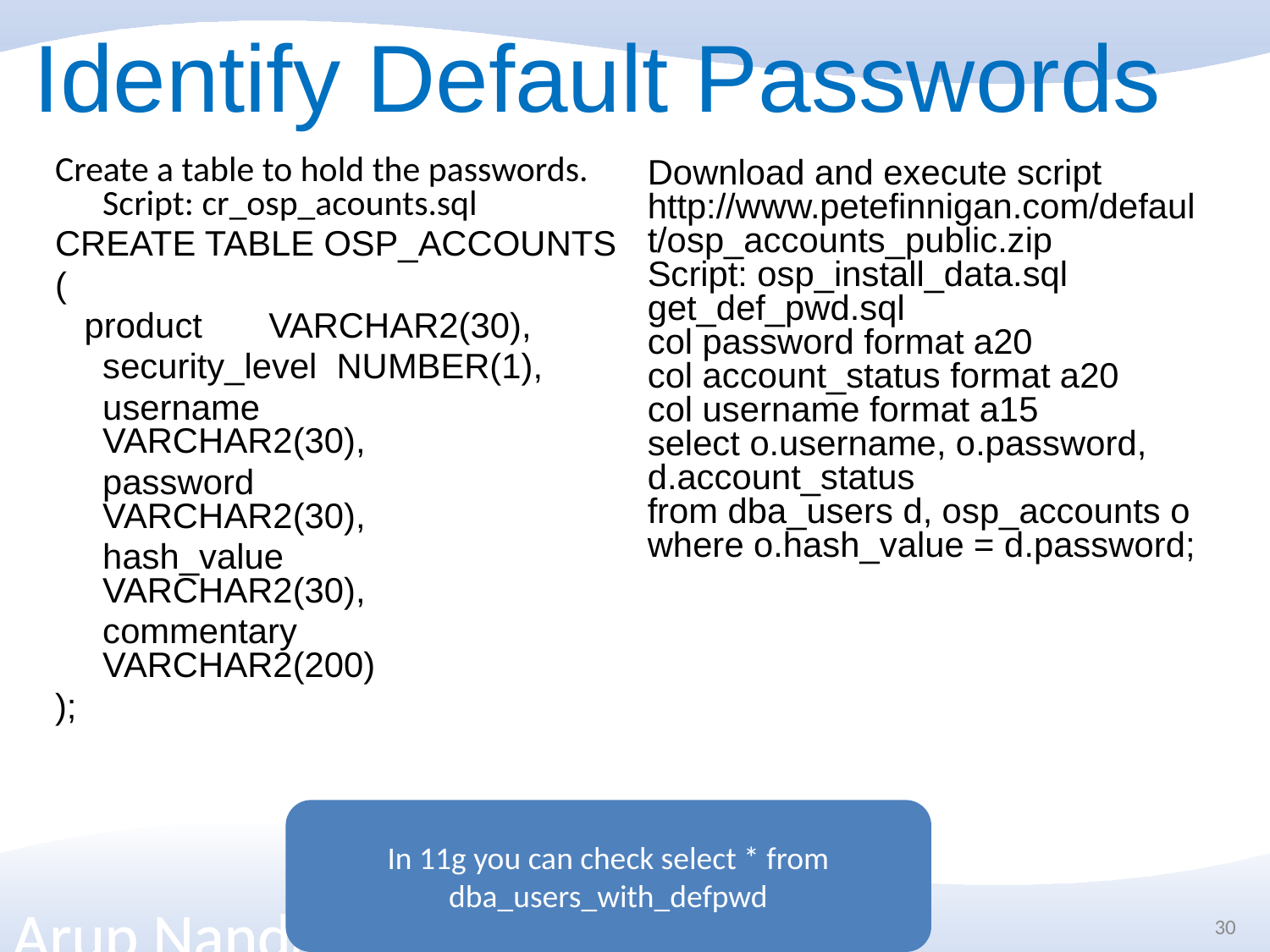

# Identify Default Passwords
Create a table to hold the passwords. Script: cr_osp_acounts.sql
CREATE TABLE OSP_ACCOUNTS
(
   product	    VARCHAR2(30),
	security_level  NUMBER(1),
	username	    VARCHAR2(30),
	password	    VARCHAR2(30),
	hash_value	    VARCHAR2(30),
	commentary      VARCHAR2(200)
);
Download and execute script http://www.petefinnigan.com/default/osp_accounts_public.zip
Script: osp_install_data.sql
get_def_pwd.sql
col password format a20
col account_status format a20
col username format a15
select o.username, o.password, d.account_status
from dba_users d, osp_accounts o
where o.hash_value = d.password;

In 11g you can check select * from dba_users_with_defpwd
Secure your Database in a Single Day
30